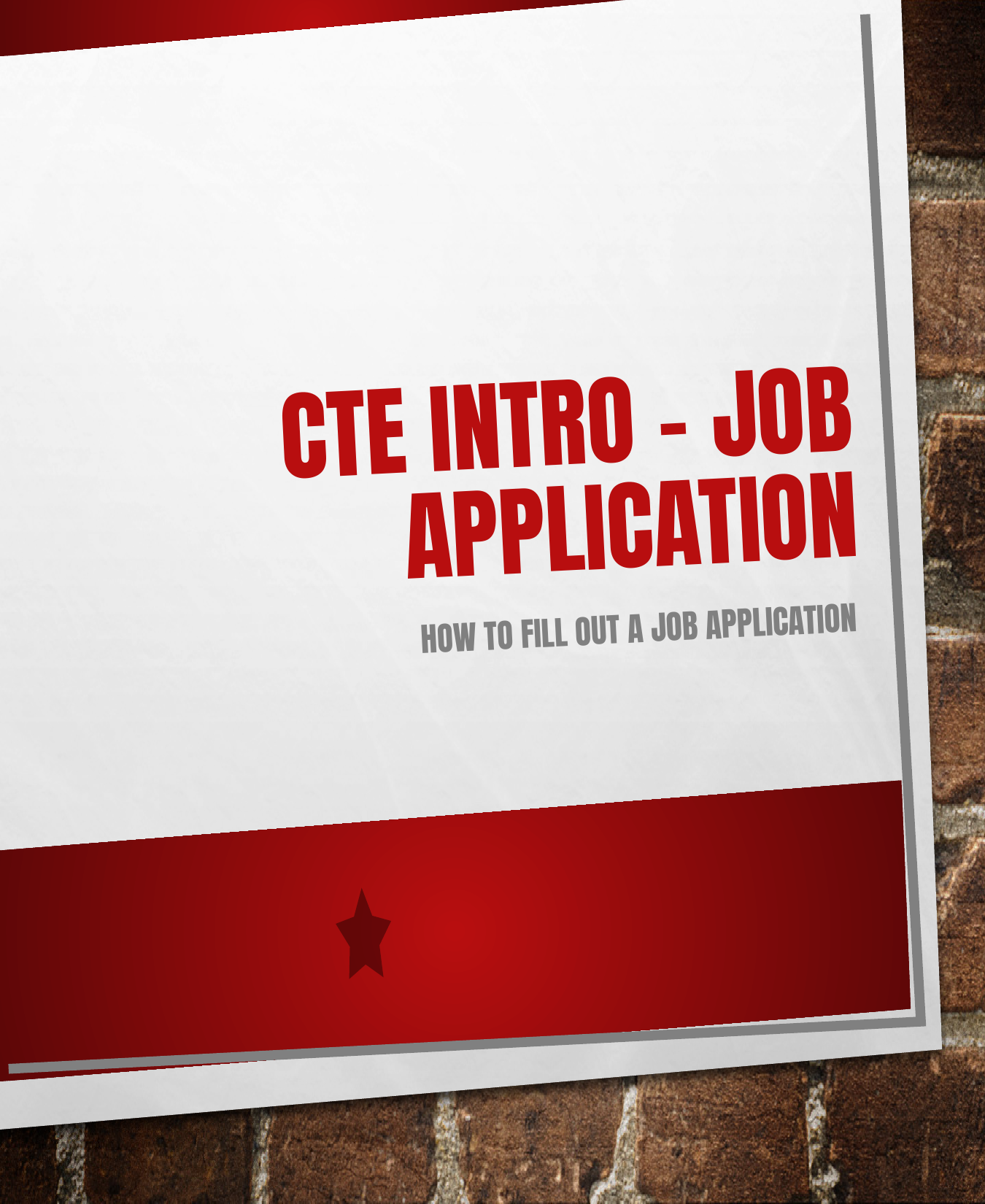

# CTE Intro – Job Application
How to Fill Out a Job Application